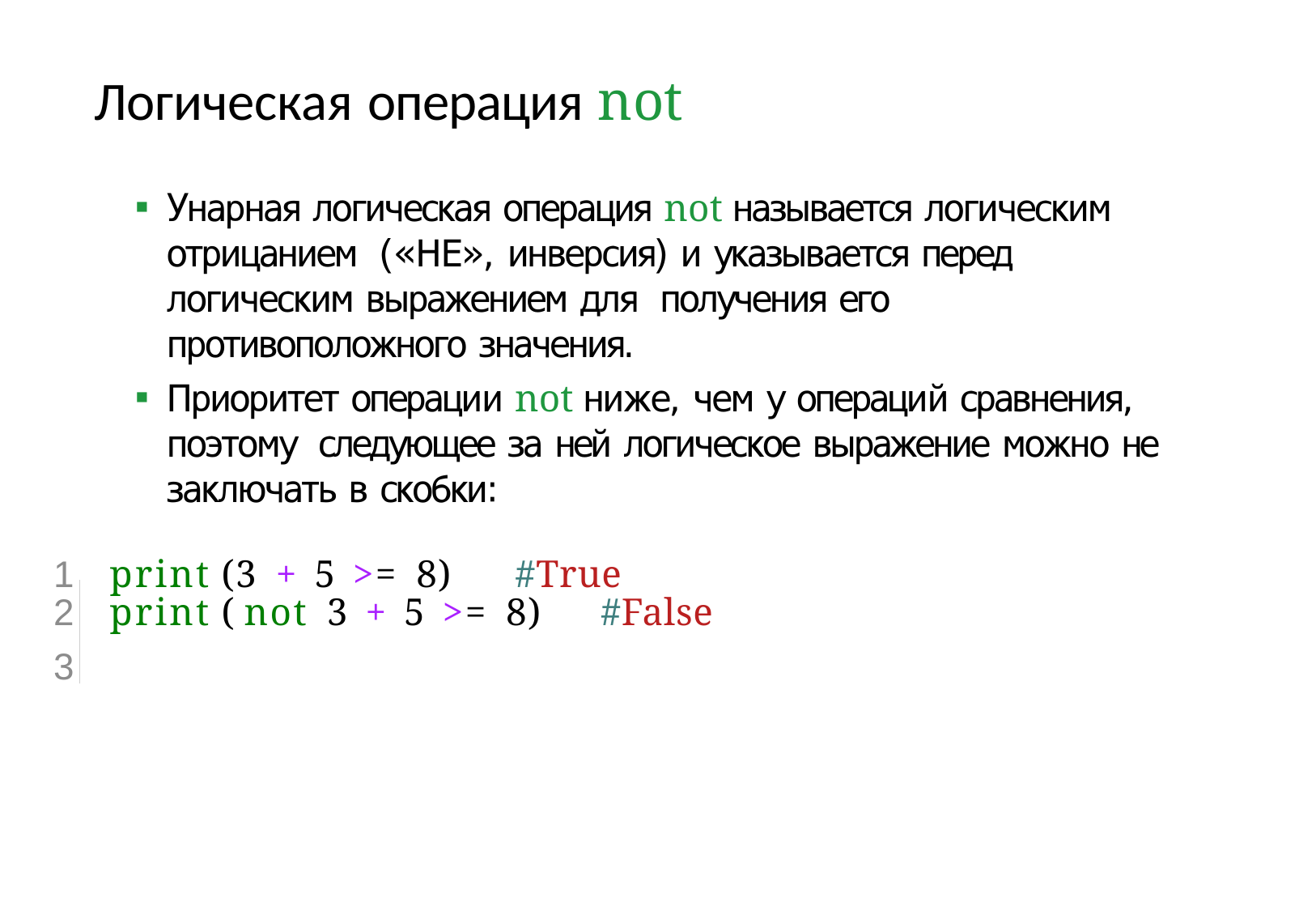

# Логическая операция not
Унарная логическая операция not называется логическим отрицанием  («НЕ», инверсия) и указывается перед логическим выражением для  получения его противоположного значения.
Приоритет операции not ниже, чем у операций сравнения, поэтому  следующее за ней логическое выражение можно не заключать в скобки:

1	print (3 + 5 >= 8)	#True
2	print ( not 3 + 5 >= 8)	#False
3